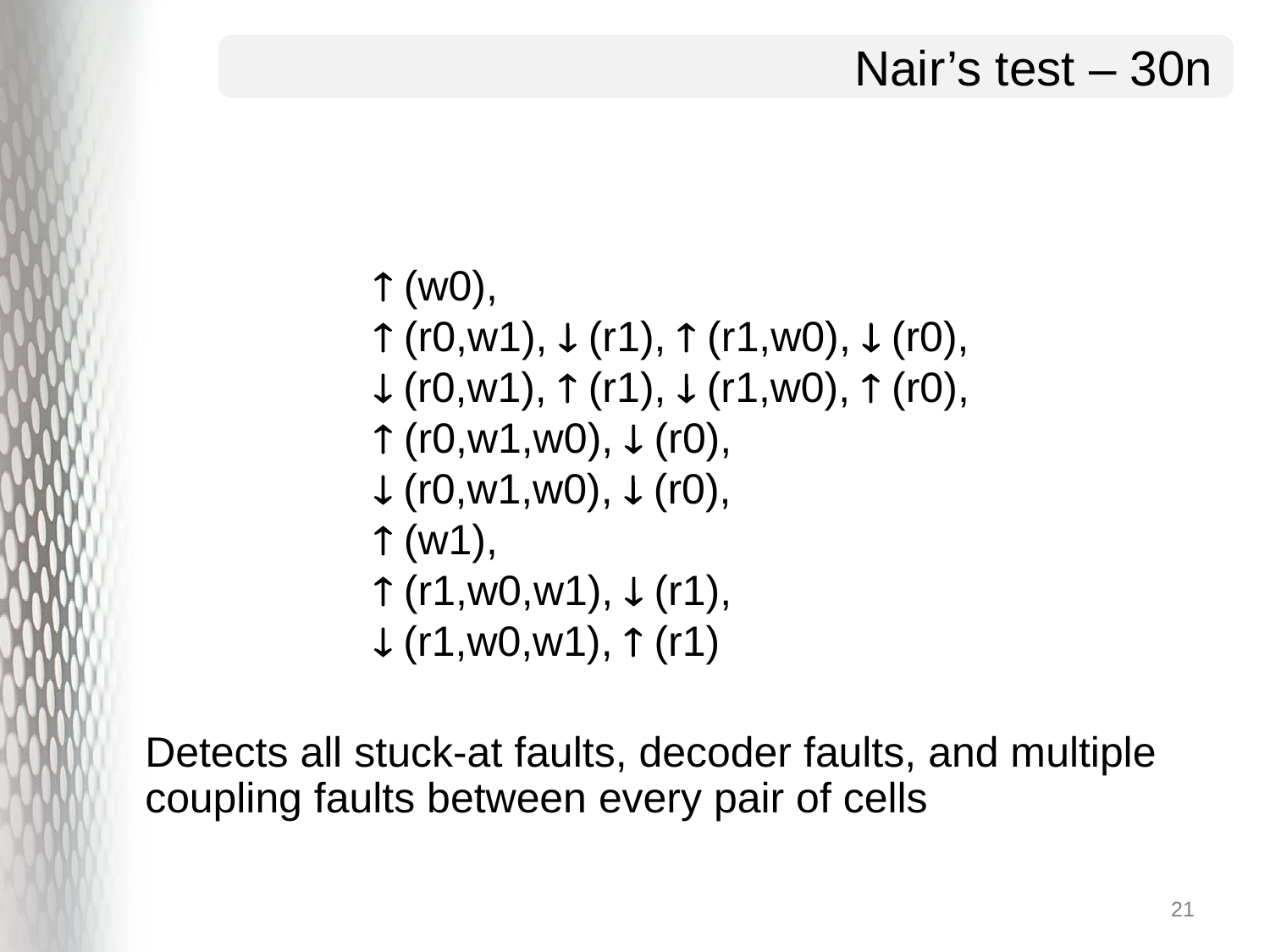

# Nair’s test – 30n
↑ (w0),
↑ (r0,w1), ↓ (r1), ↑ (r1,w0), ↓ (r0),
↓ (r0,w1), ↑ (r1), ↓ (r1,w0), ↑ (r0),
↑ (r0,w1,w0), ↓ (r0),
↓ (r0,w1,w0), ↓ (r0),
↑ (w1),
↑ (r1,w0,w1), ↓ (r1),
↓ (r1,w0,w1), ↑ (r1)
Detects all stuck-at faults, decoder faults, and multiple coupling faults between every pair of cells